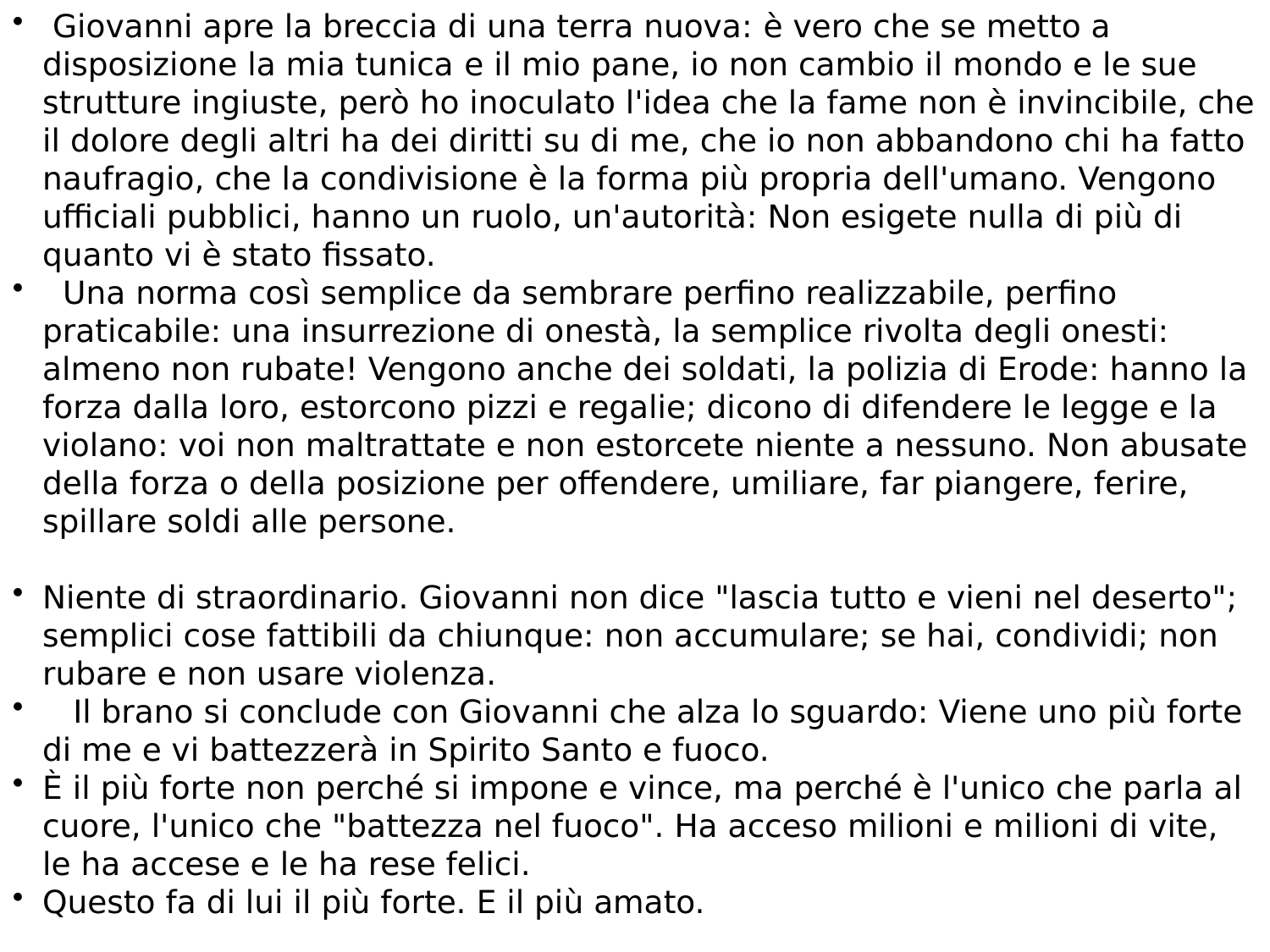

Giovanni apre la breccia di una terra nuova: è vero che se metto a disposizione la mia tunica e il mio pane, io non cambio il mondo e le sue strutture ingiuste, però ho inoculato l'idea che la fame non è invincibile, che il dolore degli altri ha dei diritti su di me, che io non abbandono chi ha fatto naufragio, che la condivisione è la forma più propria dell'umano. Vengono ufficiali pubblici, hanno un ruolo, un'autorità: Non esigete nulla di più di quanto vi è stato fissato.
  Una norma così semplice da sembrare perfino realizzabile, perfino praticabile: una insurrezione di onestà, la semplice rivolta degli onesti: almeno non rubate! Vengono anche dei soldati, la polizia di Erode: hanno la forza dalla loro, estorcono pizzi e regalie; dicono di difendere le legge e la violano: voi non maltrattate e non estorcete niente a nessuno. Non abusate della forza o della posizione per offendere, umiliare, far piangere, ferire, spillare soldi alle persone.

Niente di straordinario. Giovanni non dice "lascia tutto e vieni nel deserto"; semplici cose fattibili da chiunque: non accumulare; se hai, condividi; non rubare e non usare violenza.
   Il brano si conclude con Giovanni che alza lo sguardo: Viene uno più forte di me e vi battezzerà in Spirito Santo e fuoco.
È il più forte non perché si impone e vince, ma perché è l'unico che parla al cuore, l'unico che "battezza nel fuoco". Ha acceso milioni e milioni di vite, le ha accese e le ha rese felici.
Questo fa di lui il più forte. E il più amato.